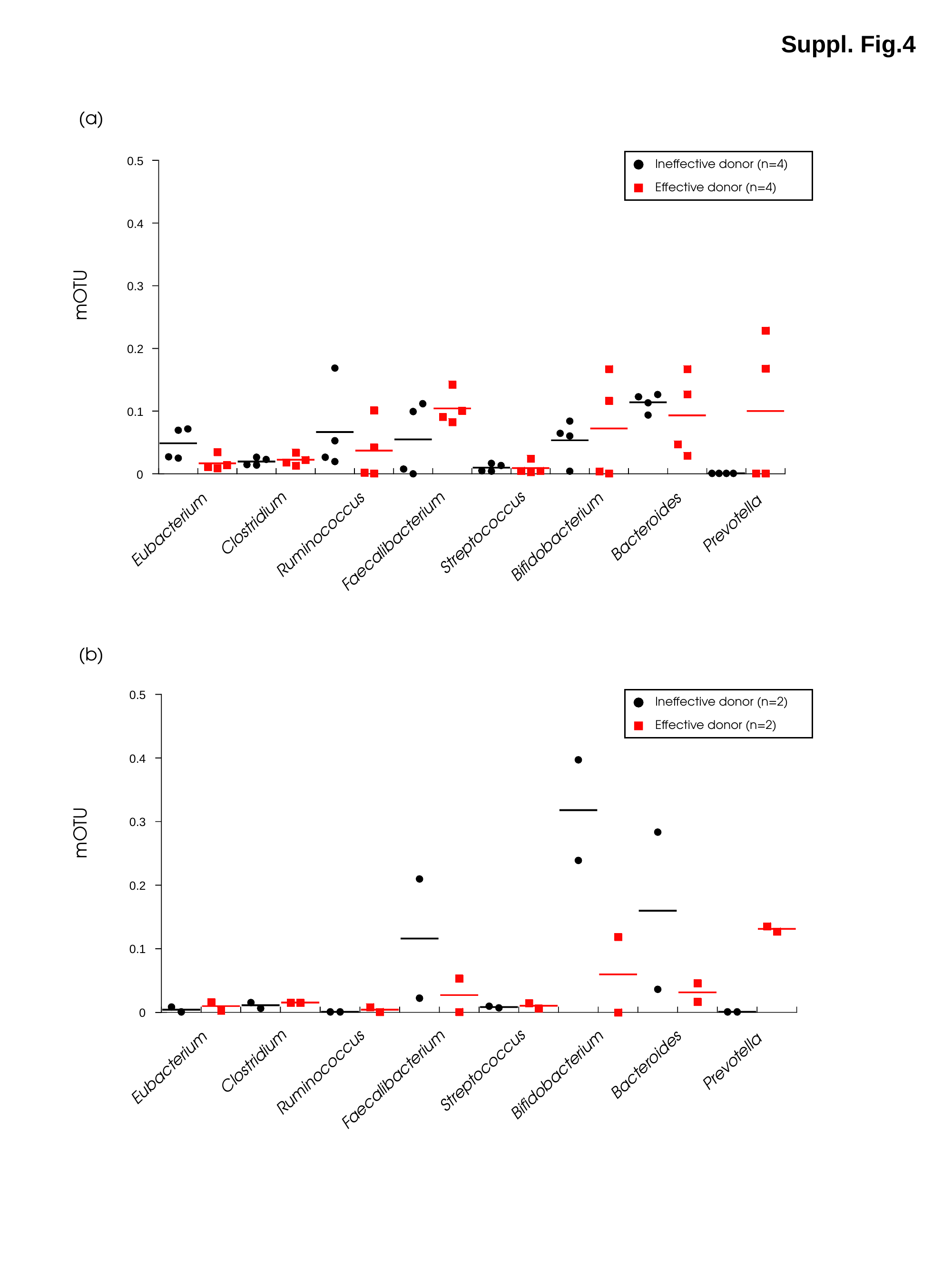

Suppl. Fig.4
(a)

Ineffective donor (n=4)

Effective donor (n=4)

0.5

0.4
0.3
0.2
0.1
0
mOTU
Prevotella
Clostridium
Bacteroides
Eubacterium
Streptococcus
Ruminococcus

Bifidobacterium
Faecalibacterium
(b)
0.5

0.4

0.3

0.2

0.1

0

Ineffective donor (n=2)

Effective donor (n=2)

mOTU
Prevotella
Clostridium
Bacteroides
Eubacterium
Streptococcus
Ruminococcus

Bifidobacterium
Faecalibacterium